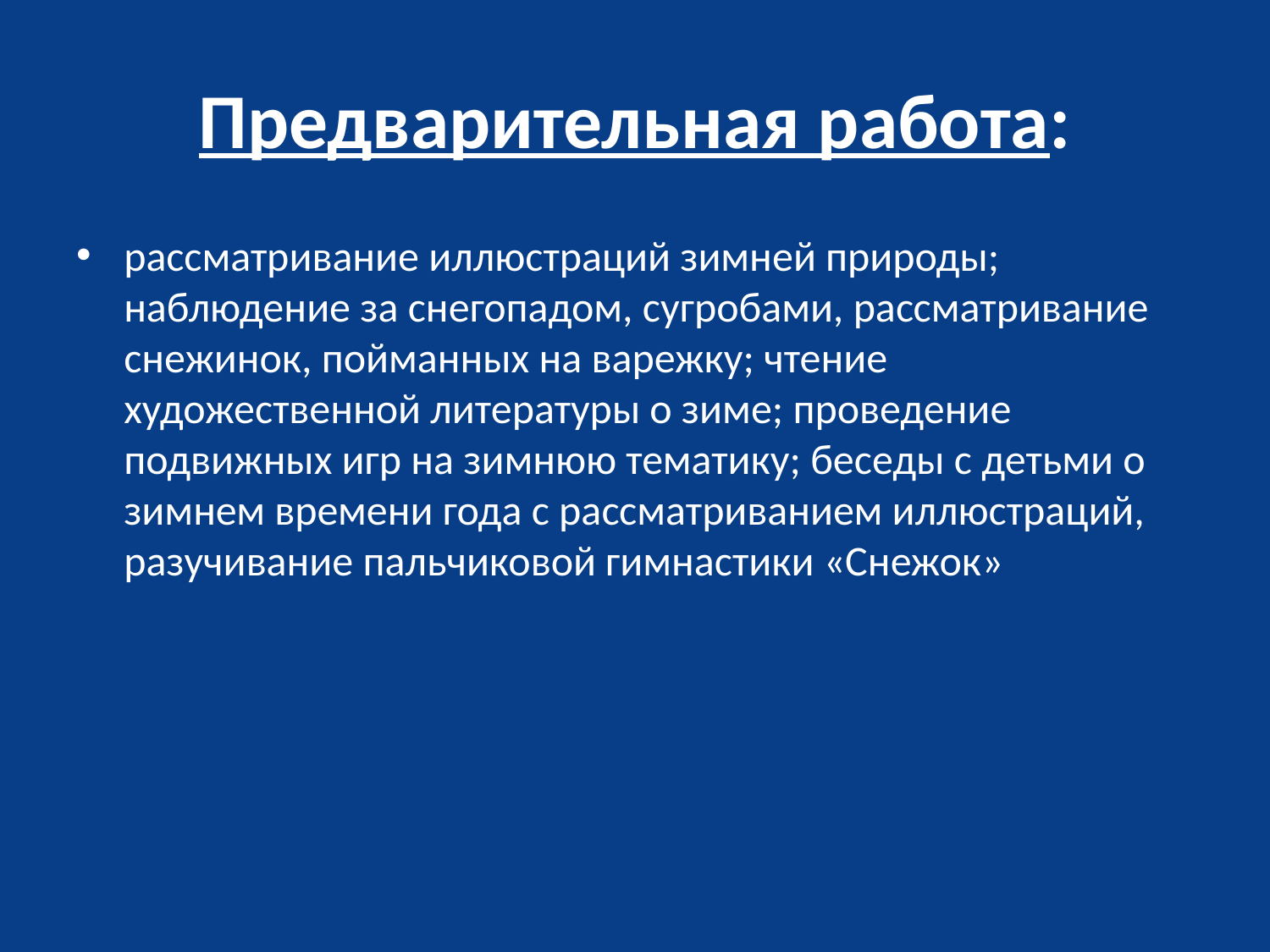

# Предварительная работа:
рассматривание иллюстраций зимней природы; наблюдение за снегопадом, сугробами, рассматривание снежинок, пойманных на варежку; чтение художественной литературы о зиме; проведение подвижных игр на зимнюю тематику; беседы с детьми о зимнем времени года с рассматриванием иллюстраций, разучивание пальчиковой гимнастики «Снежок»